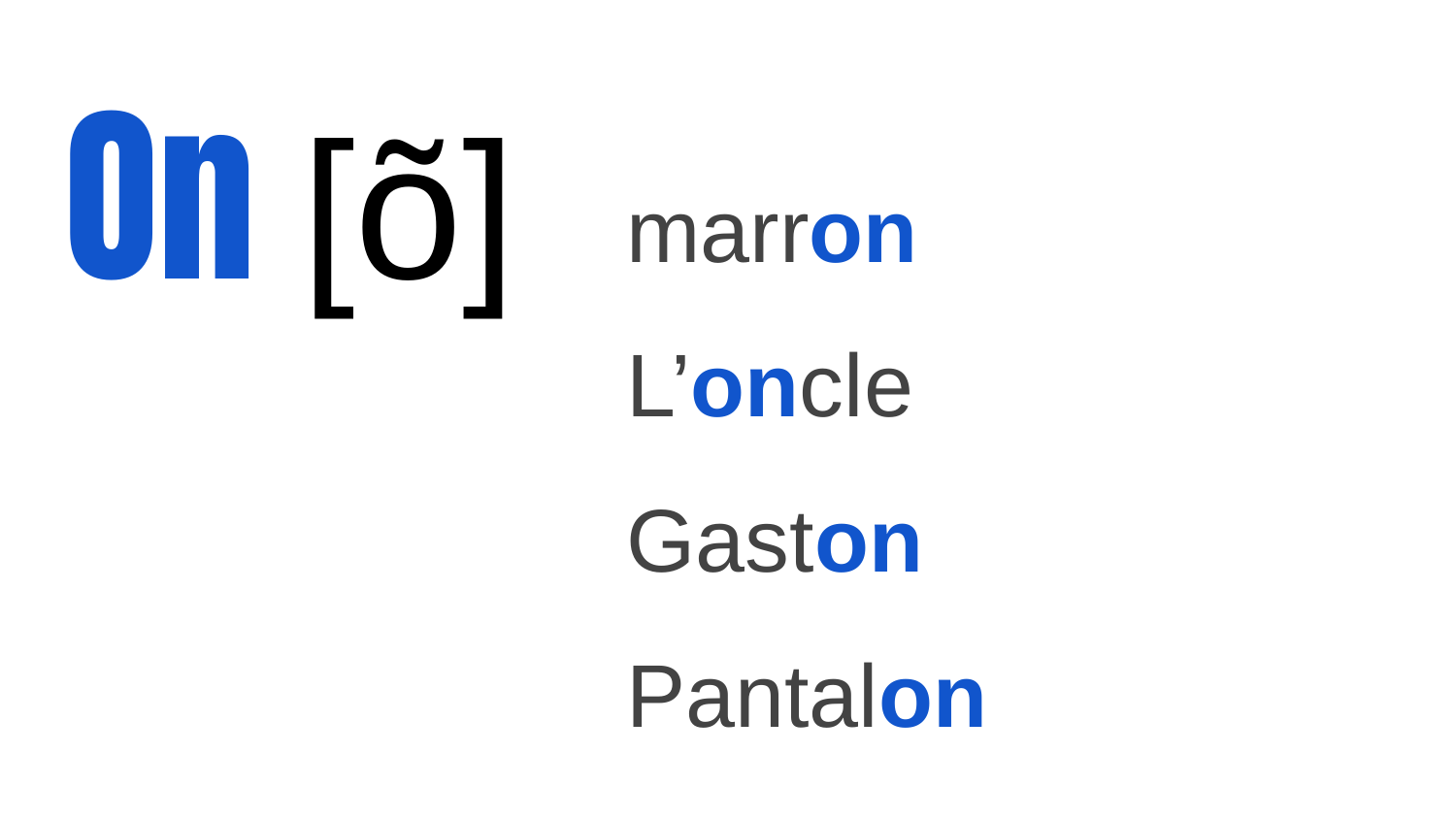

# On [õ]
marron
L’oncle
Gaston
Pantalon